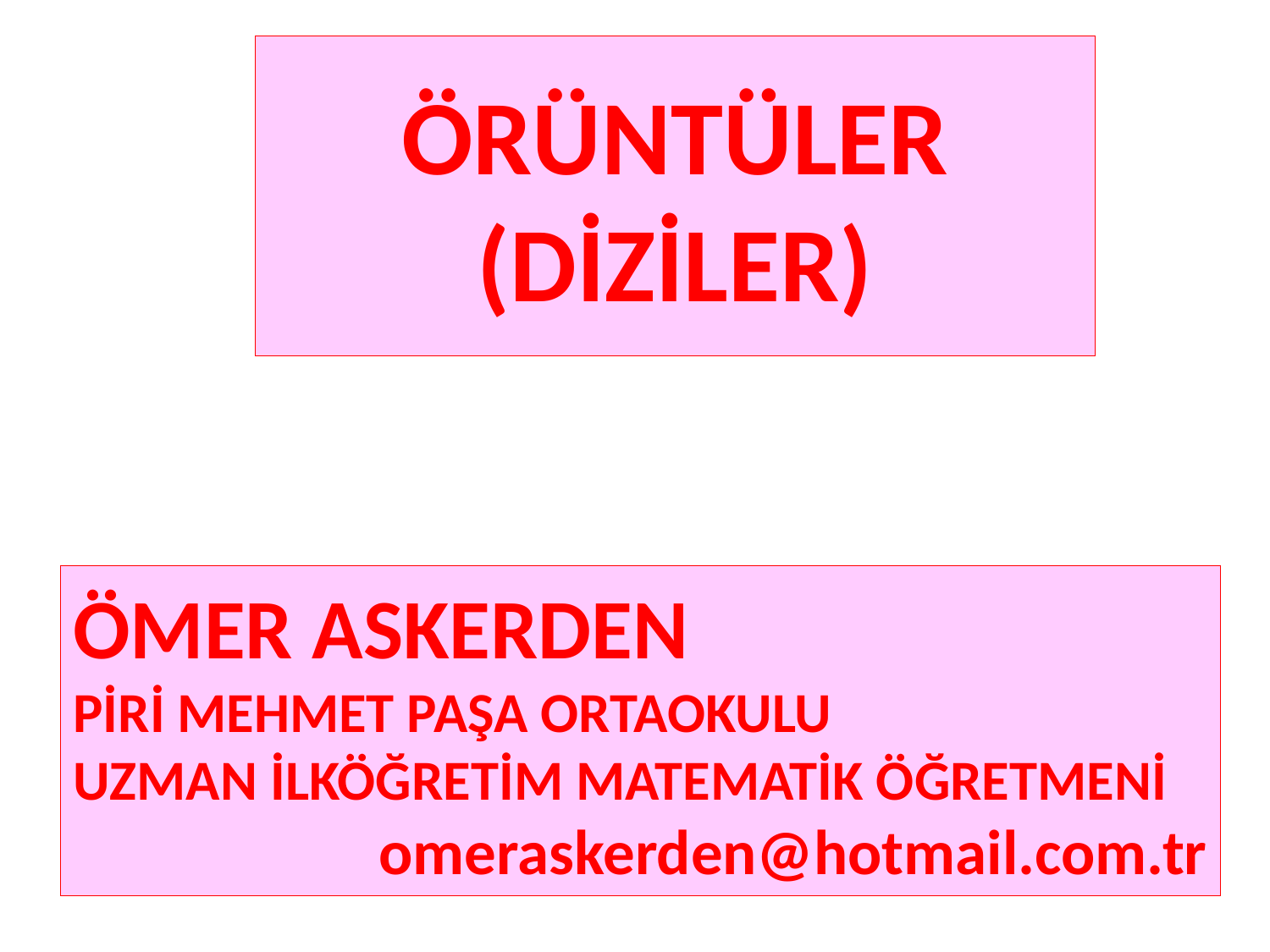

# ÖRÜNTÜLER (DİZİLER)
ÖMER ASKERDEN
PİRİ MEHMET PAŞA ORTAOKULU
UZMAN İLKÖĞRETİM MATEMATİK ÖĞRETMENİ
omeraskerden@hotmail.com.tr